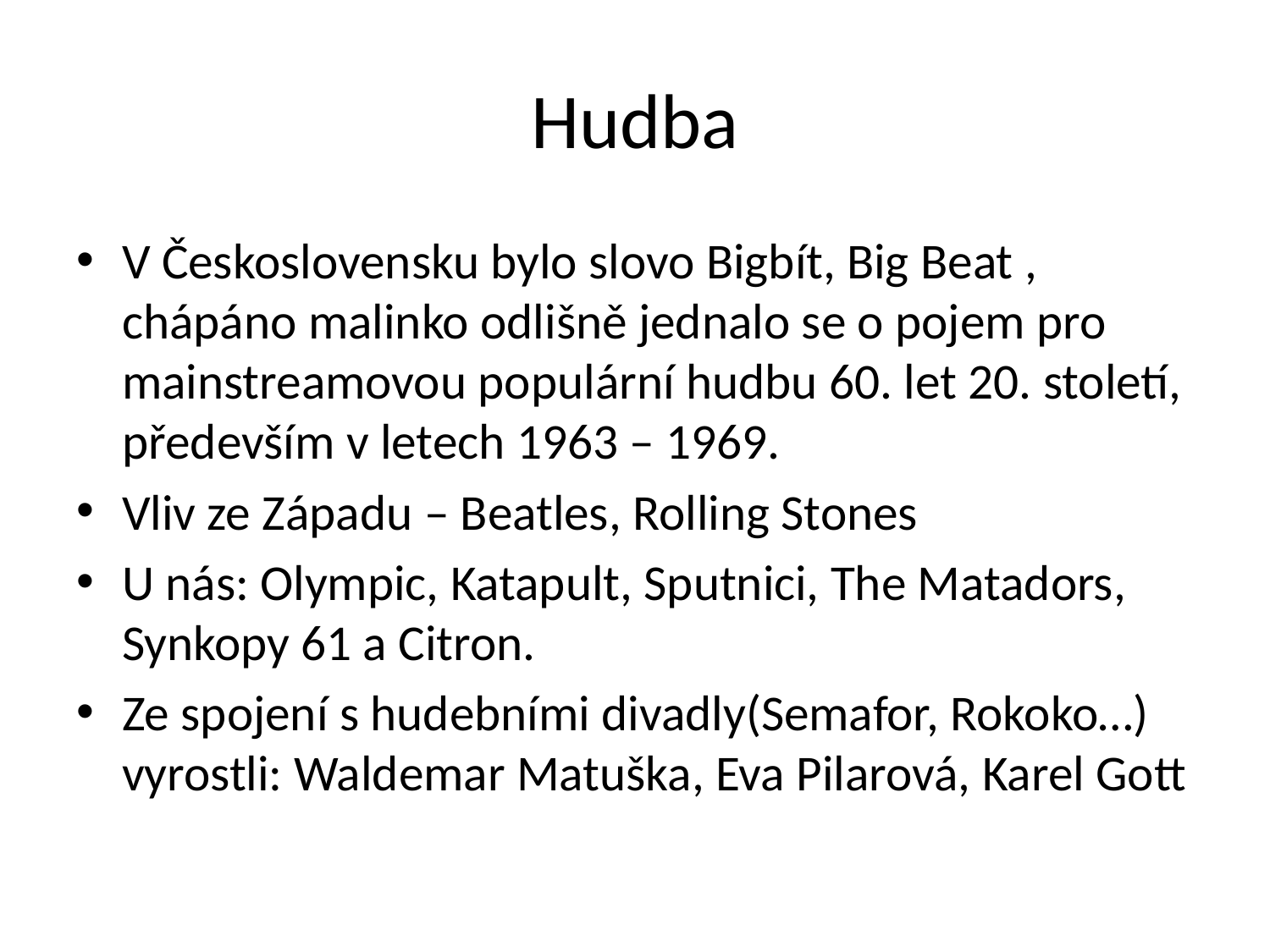

# Hudba
V Československu bylo slovo Bigbít, Big Beat , chápáno malinko odlišně jednalo se o pojem pro mainstreamovou populární hudbu 60. let 20. století, především v letech 1963 – 1969.
Vliv ze Západu – Beatles, Rolling Stones
U nás: Olympic, Katapult, Sputnici, The Matadors, Synkopy 61 a Citron.
Ze spojení s hudebními divadly(Semafor, Rokoko…) vyrostli: Waldemar Matuška, Eva Pilarová, Karel Gott